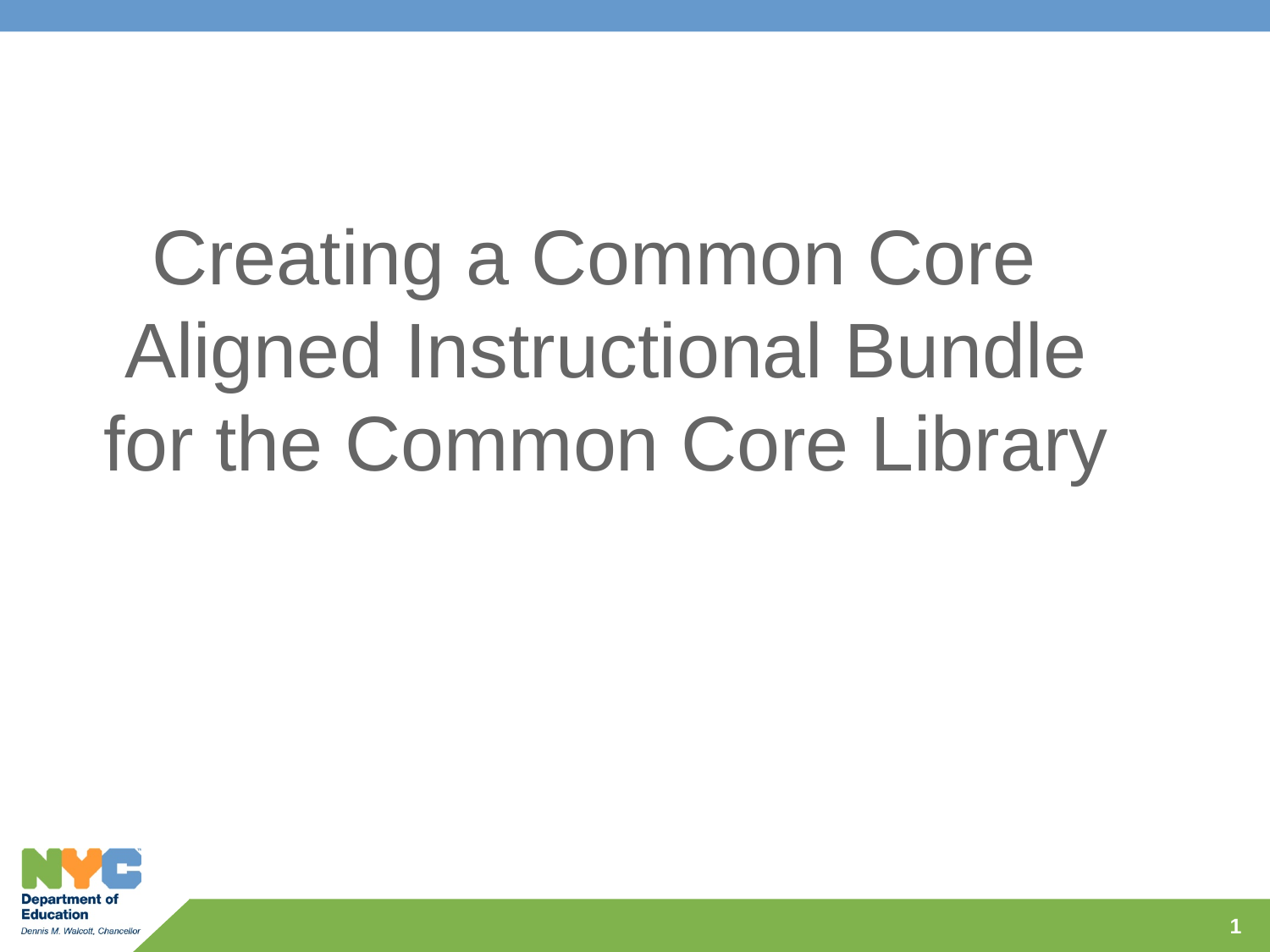

#
Creating a Common Core Aligned Instructional Bundle for the Common Core Library
1